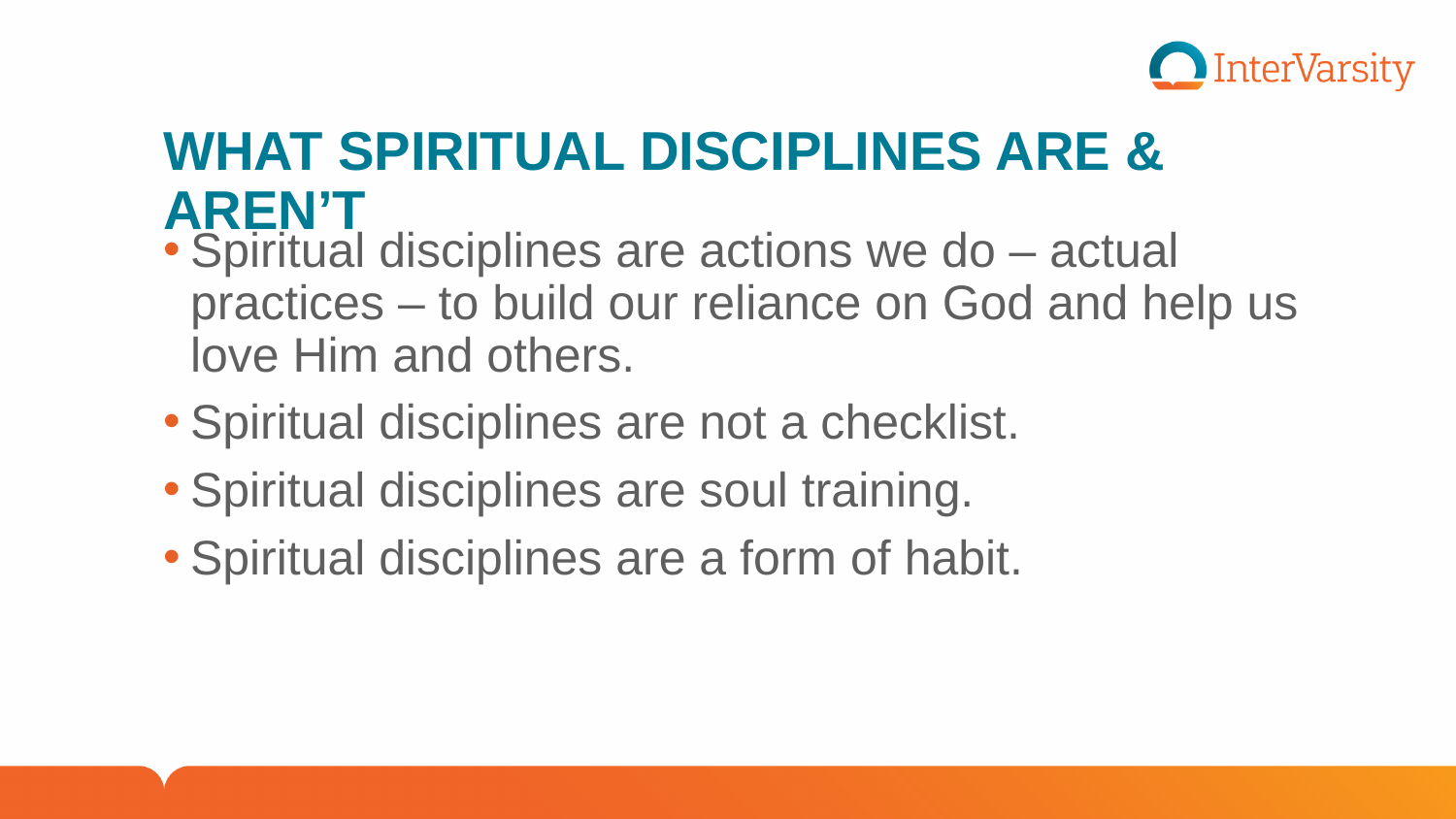

# WHAT SPIRITUAL DISCIPLINES ARE & AREN’T
Spiritual disciplines are actions we do – actual practices – to build our reliance on God and help us love Him and others.
Spiritual disciplines are not a checklist.
Spiritual disciplines are soul training.
Spiritual disciplines are a form of habit.